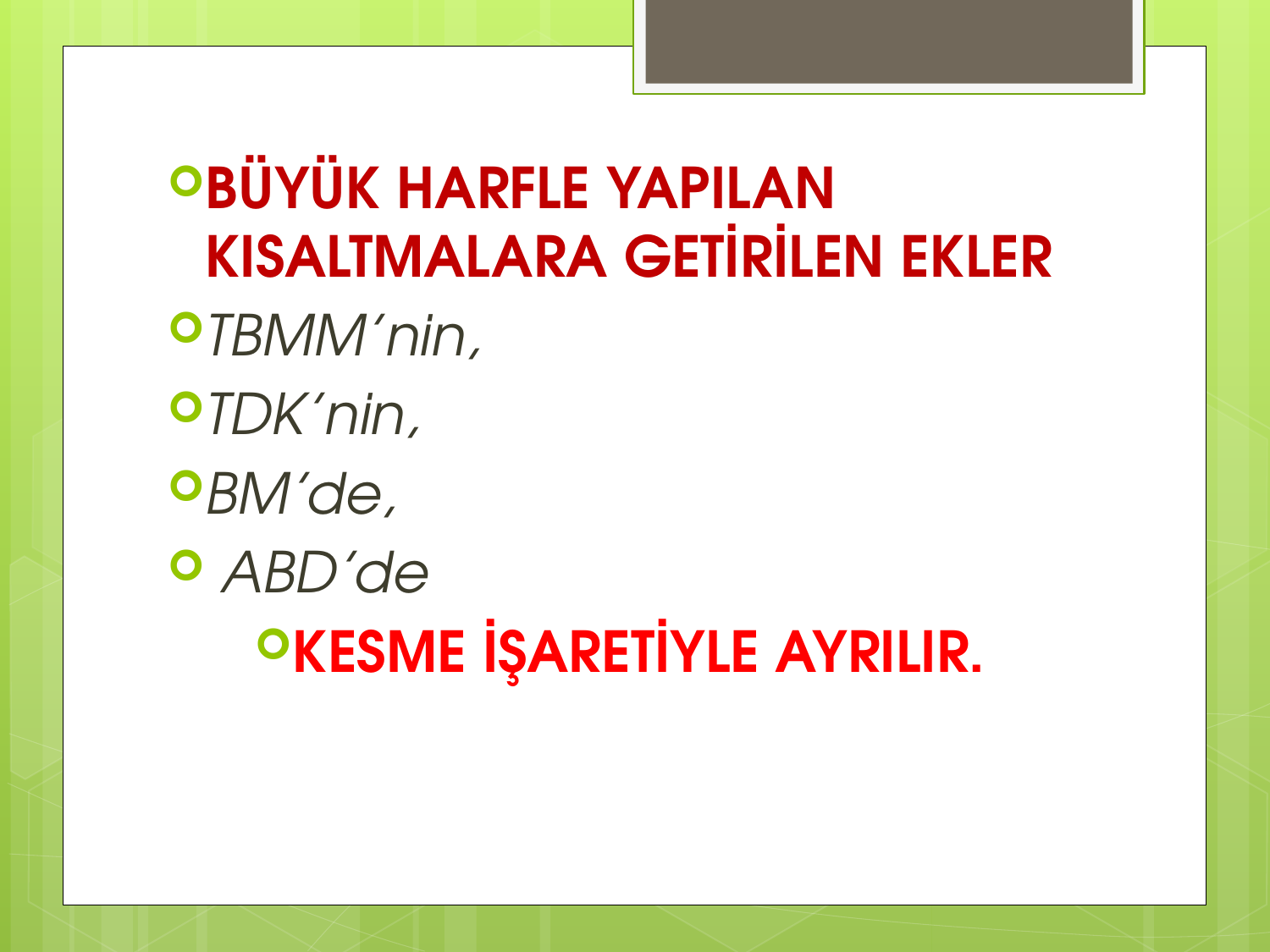

#
BÜYÜK HARFLE YAPILAN KISALTMALARA GETİRİLEN EKLER
TBMM’nin,
TDK’nin,
BM’de,
 ABD’de
KESME İŞARETİYLE AYRILIR.